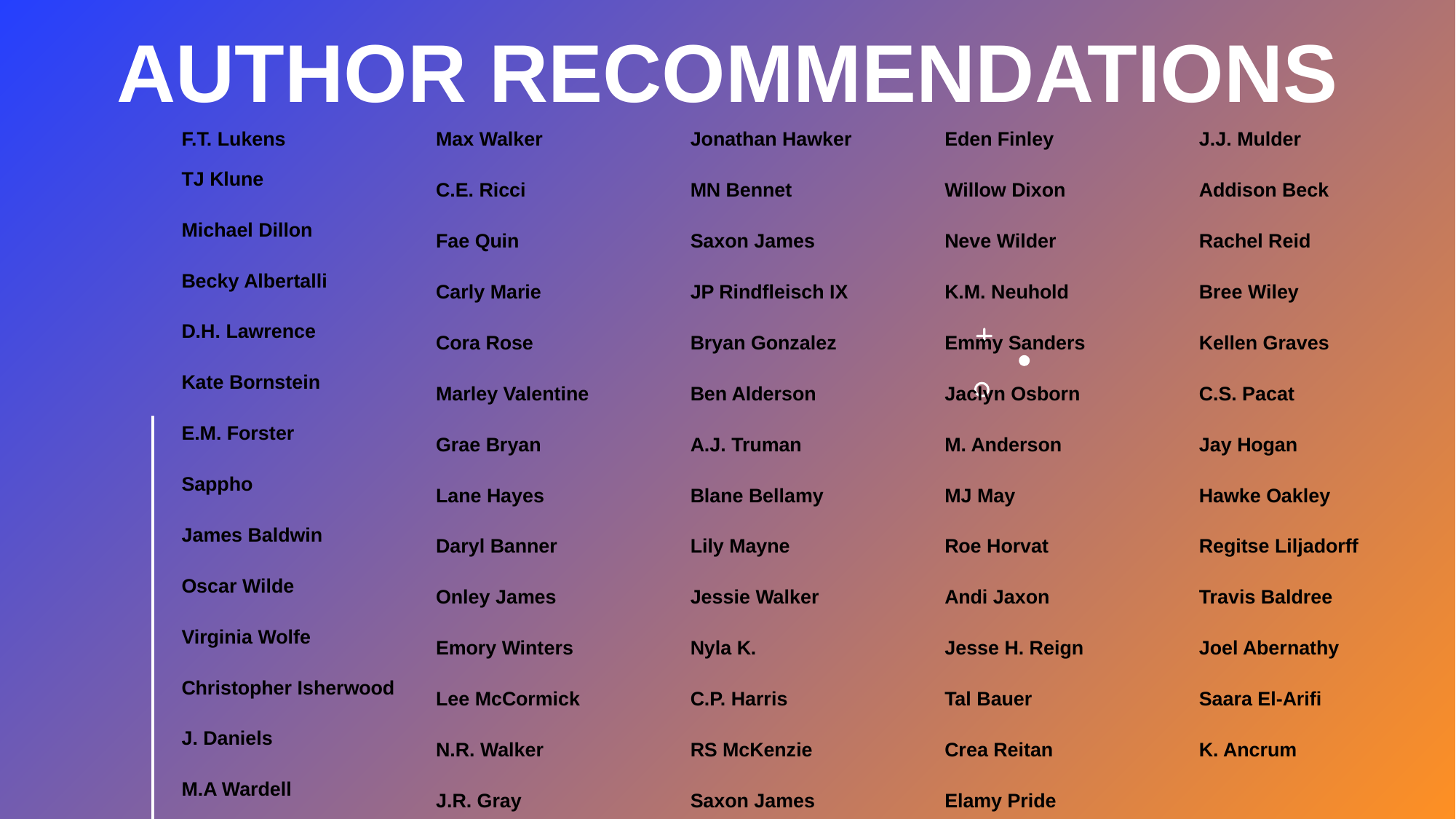

# Author recommendations
F.T. Lukens
TJ Klune
Michael Dillon
Becky Albertalli
D.H. Lawrence
Kate Bornstein
E.M. Forster
Sappho
James Baldwin
Oscar Wilde
Virginia Wolfe
Christopher Isherwood
J. Daniels
M.A Wardell
Max Walker
C.E. Ricci
Fae Quin
Carly Marie
Cora Rose
Marley Valentine
Grae Bryan
Lane Hayes
Daryl Banner
Onley James
Emory Winters
Lee McCormick
N.R. Walker
J.R. Gray
Jonathan Hawker
MN Bennet
Saxon James
JP Rindfleisch IX
Bryan Gonzalez
Ben Alderson
A.J. Truman
Blane Bellamy
Lily Mayne
Jessie Walker
Nyla K.
C.P. Harris
RS McKenzie
Saxon James
Eden Finley
Willow Dixon
Neve Wilder
K.M. Neuhold
Emmy Sanders
Jaclyn Osborn
M. Anderson
MJ May
Roe Horvat
Andi Jaxon
Jesse H. Reign
Tal Bauer
Crea Reitan
Elamy Pride
J.J. Mulder
Addison Beck
Rachel Reid
Bree Wiley
Kellen Graves
C.S. Pacat
Jay Hogan
Hawke Oakley
Regitse Liljadorff
Travis Baldree
Joel Abernathy
Saara El-Arifi
K. Ancrum